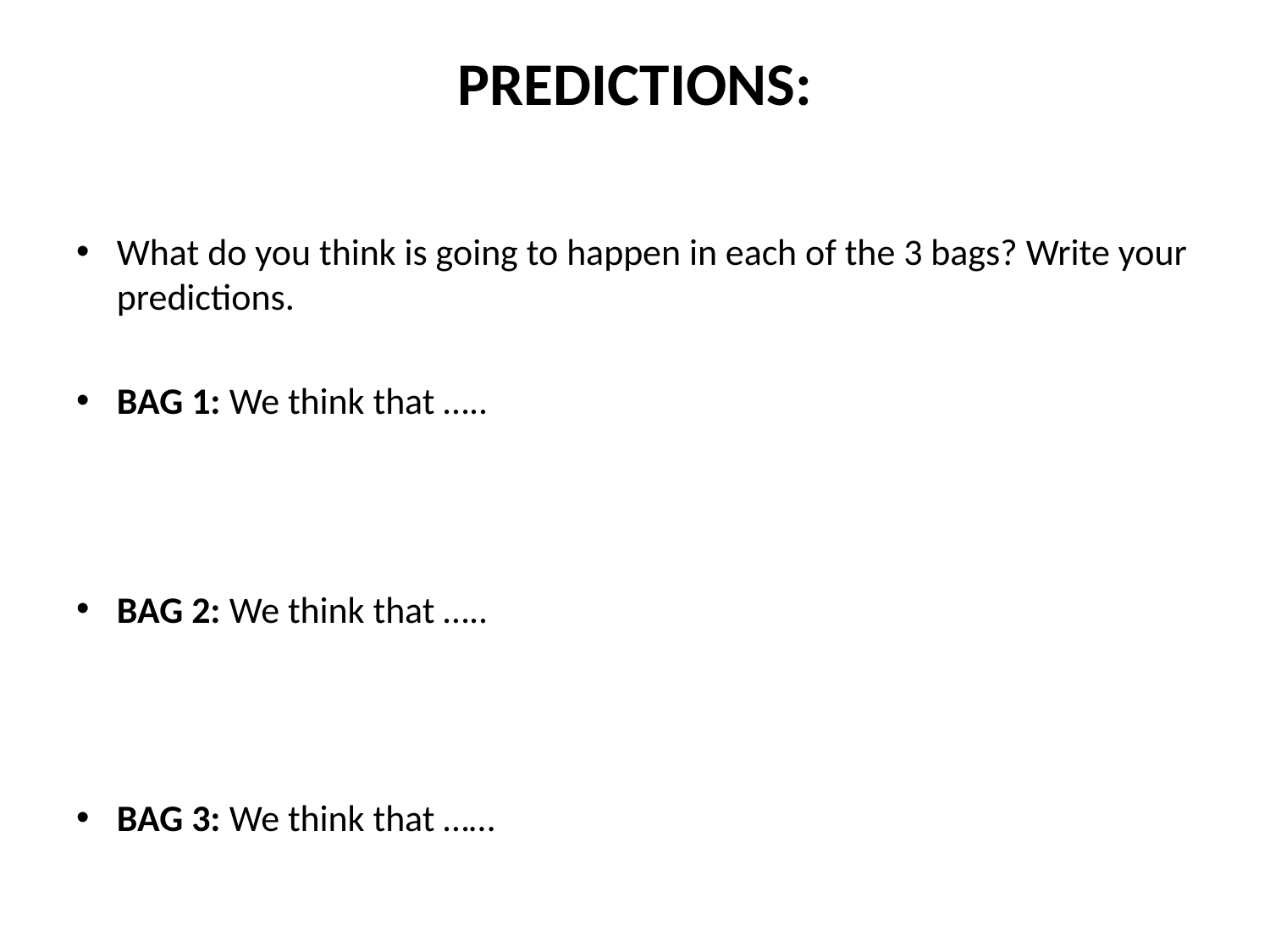

# PREDICTIONS:
What do you think is going to happen in each of the 3 bags? Write your predictions.

BAG 1: We think that …..

BAG 2: We think that …..

BAG 3: We think that ……